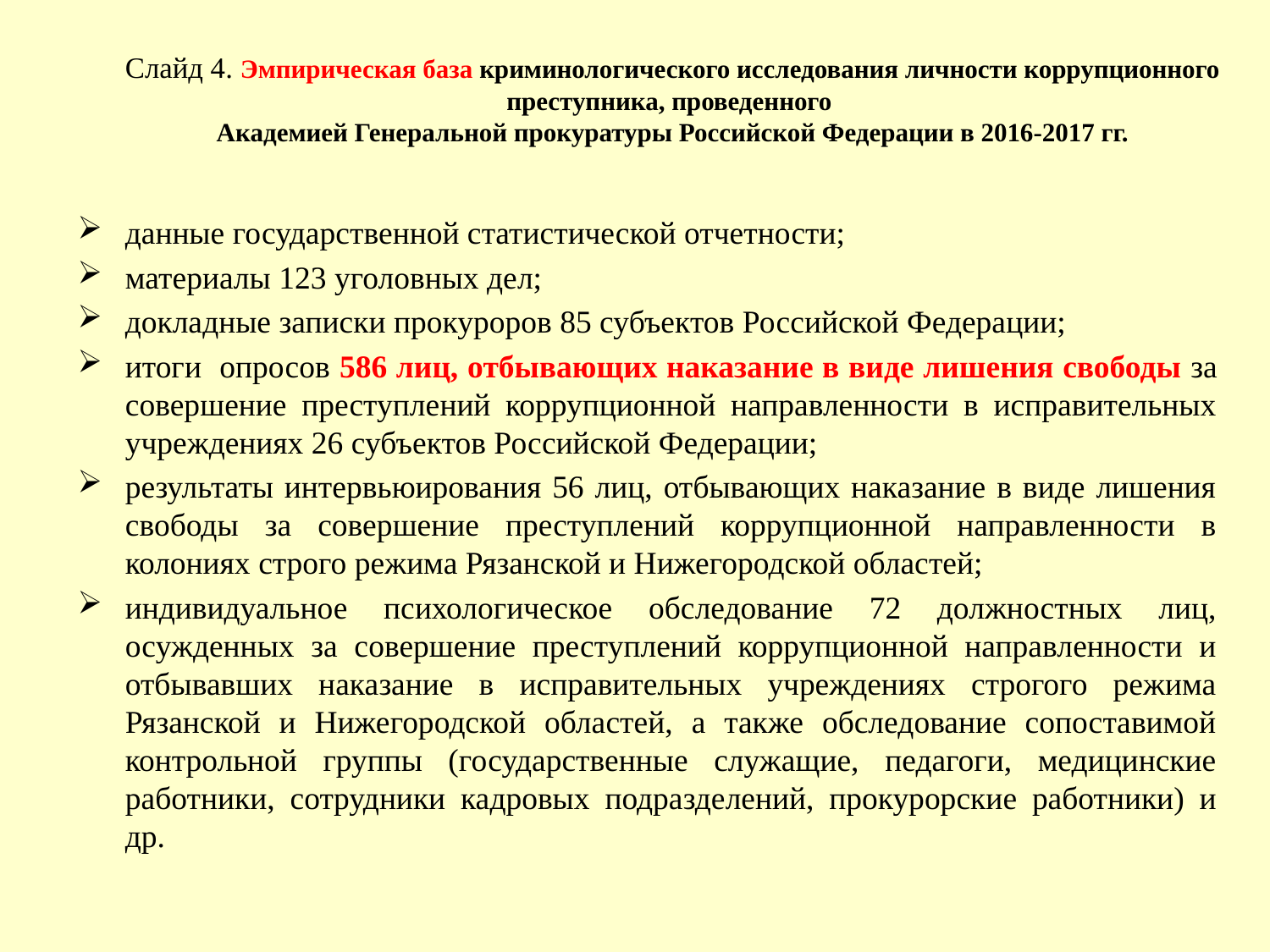

# Слайд 4. Эмпирическая база криминологического исследования личности коррупционного преступника, проведенного Академией Генеральной прокуратуры Российской Федерации в 2016-2017 гг.
данные государственной статистической отчетности;
материалы 123 уголовных дел;
докладные записки прокуроров 85 субъектов Российской Федерации;
итоги  опросов 586 лиц, отбывающих наказание в виде лишения свободы за совершение преступлений коррупционной направленности в исправительных учреждениях 26 субъектов Российской Федерации;
результаты интервьюирования 56 лиц, отбывающих наказание в виде лишения свободы за совершение преступлений коррупционной направленности в колониях строго режима Рязанской и Нижегородской областей;
индивидуальное психологическое обследование 72 должностных лиц, осужденных за совершение преступлений коррупционной направленности и отбывавших наказание в исправительных учреждениях строгого режима Рязанской и Нижегородской областей, а также обследование сопоставимой контрольной группы (государственные служащие, педагоги, медицинские работники, сотрудники кадровых подразделений, прокурорские работники) и др.